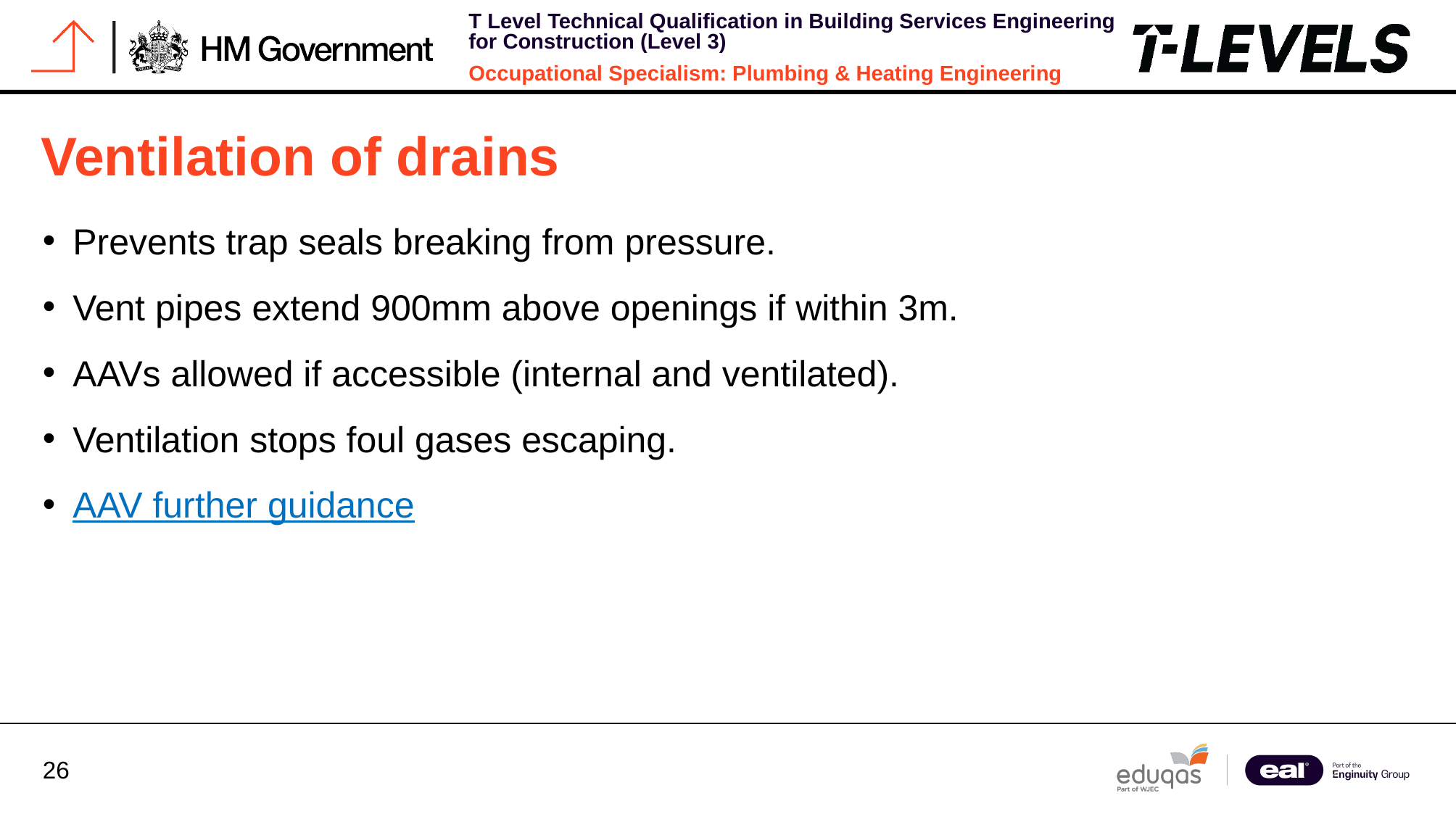

# Ventilation of drains
Prevents trap seals breaking from pressure.
Vent pipes extend 900mm above openings if within 3m.
AAVs allowed if accessible (internal and ventilated).
Ventilation stops foul gases escaping.
AAV further guidance